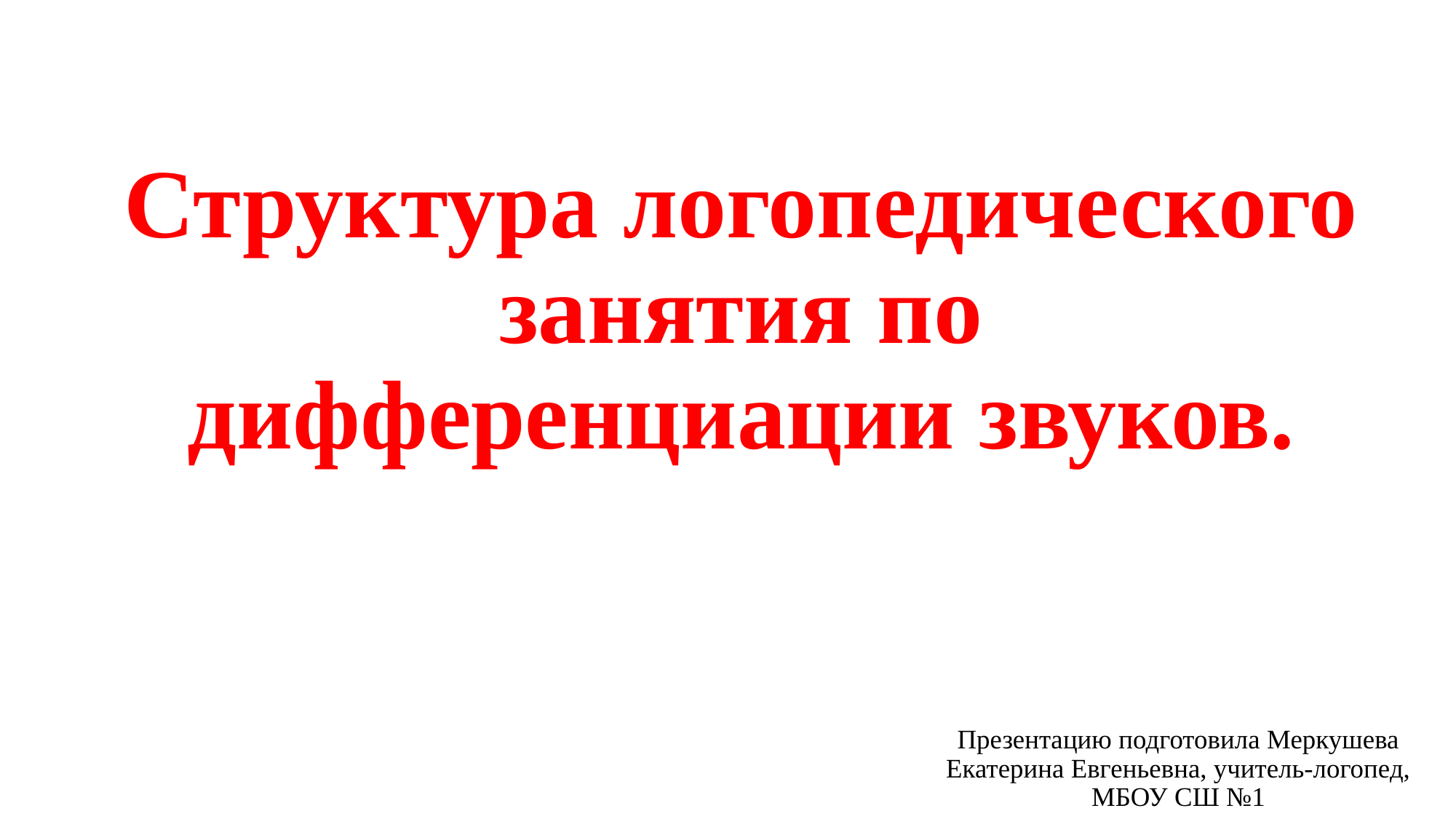

# Структура логопедического занятия по дифференциации звуков.
Презентацию подготовила Меркушева Екатерина Евгеньевна, учитель-логопед, МБОУ СШ №1